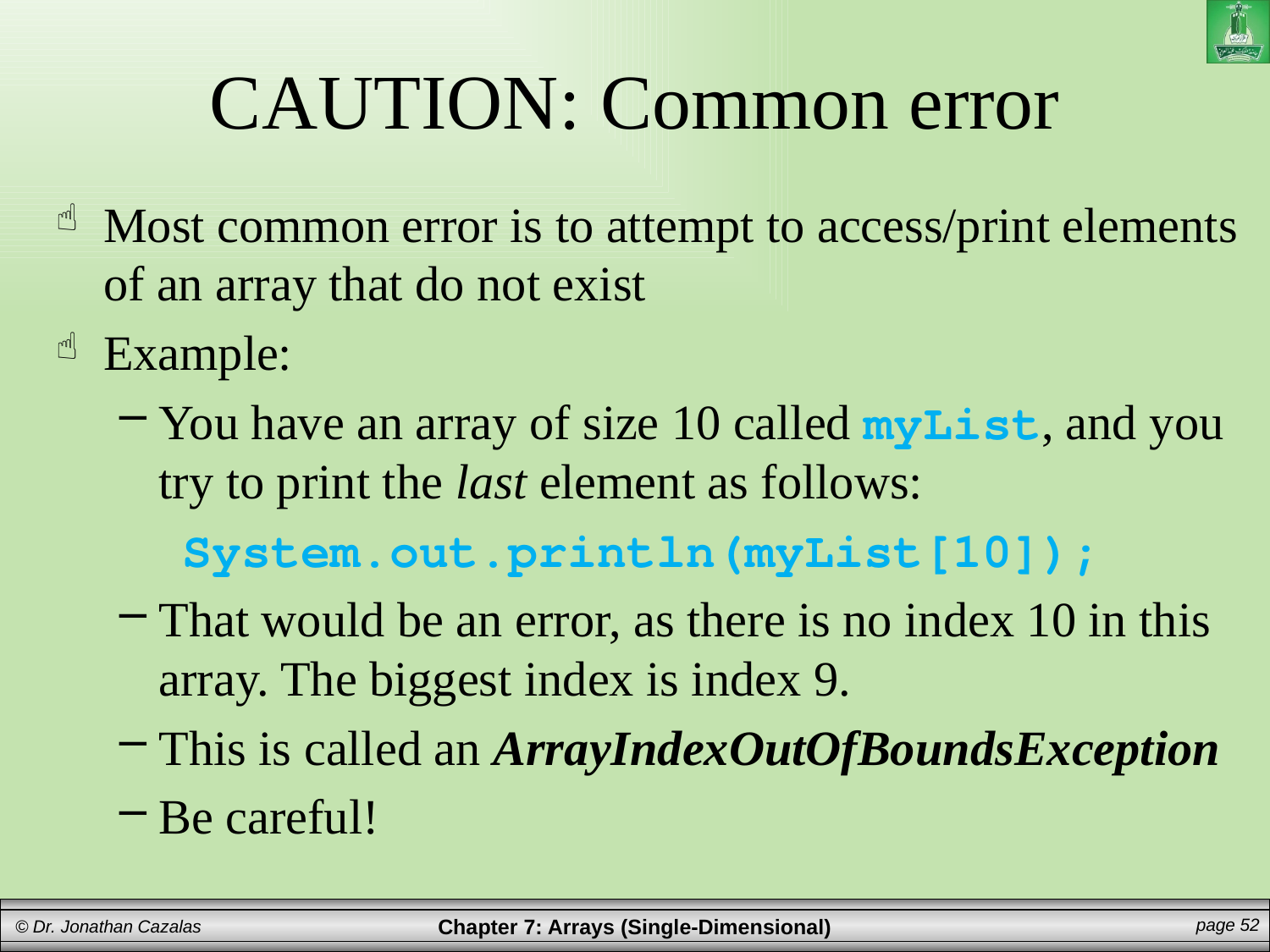

# CAUTION: Common error
Most common error is to attempt to access/print elements of an array that do not exist
Example:
You have an array of size 10 called myList, and you try to print the last element as follows:
System.out.println(myList[10]);
That would be an error, as there is no index 10 in this array. The biggest index is index 9.
This is called an ArrayIndexOutOfBoundsException
Be careful!